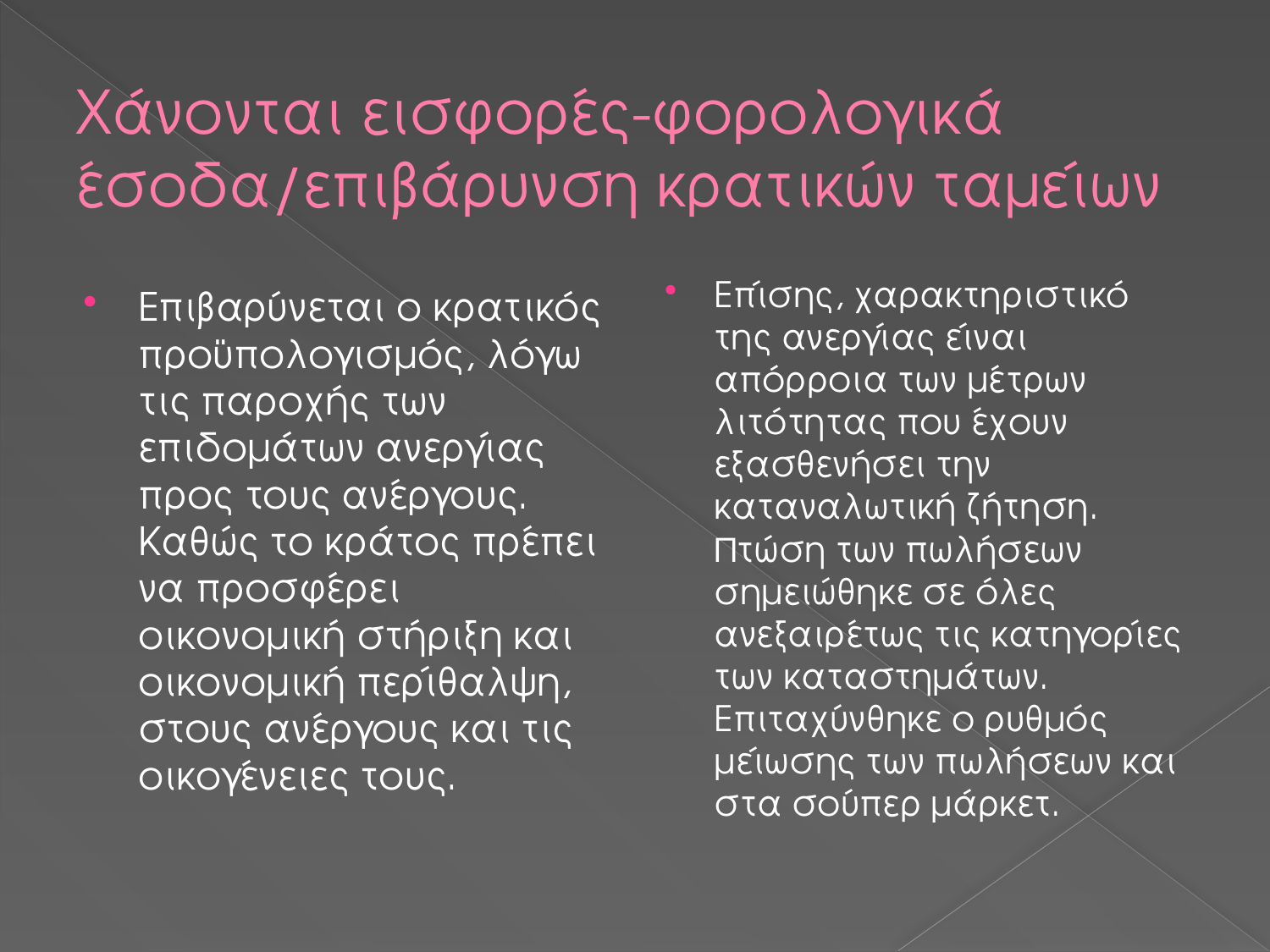

# Χάνονται εισφορές-φορολογικά έσοδα/επιβάρυνση κρατικών ταμείων
Επίσης, χαρακτηριστικό της ανεργίας είναι απόρροια των μέτρων λιτότητας που έχουν εξασθενήσει την καταναλωτική ζήτηση. Πτώση των πωλήσεων σημειώθηκε σε όλες ανεξαιρέτως τις κατηγορίες των καταστημάτων. Επιταχύνθηκε ο ρυθμός μείωσης των πωλήσεων και στα σούπερ μάρκετ.
Επιβαρύνεται ο κρατικός προϋπολογισμός, λόγω τις παροχής των επιδομάτων ανεργίας προς τους ανέργους. Καθώς το κράτος πρέπει να προσφέρει οικονομική στήριξη και οικονομική περίθαλψη, στους ανέργους και τις οικογένειες τους.